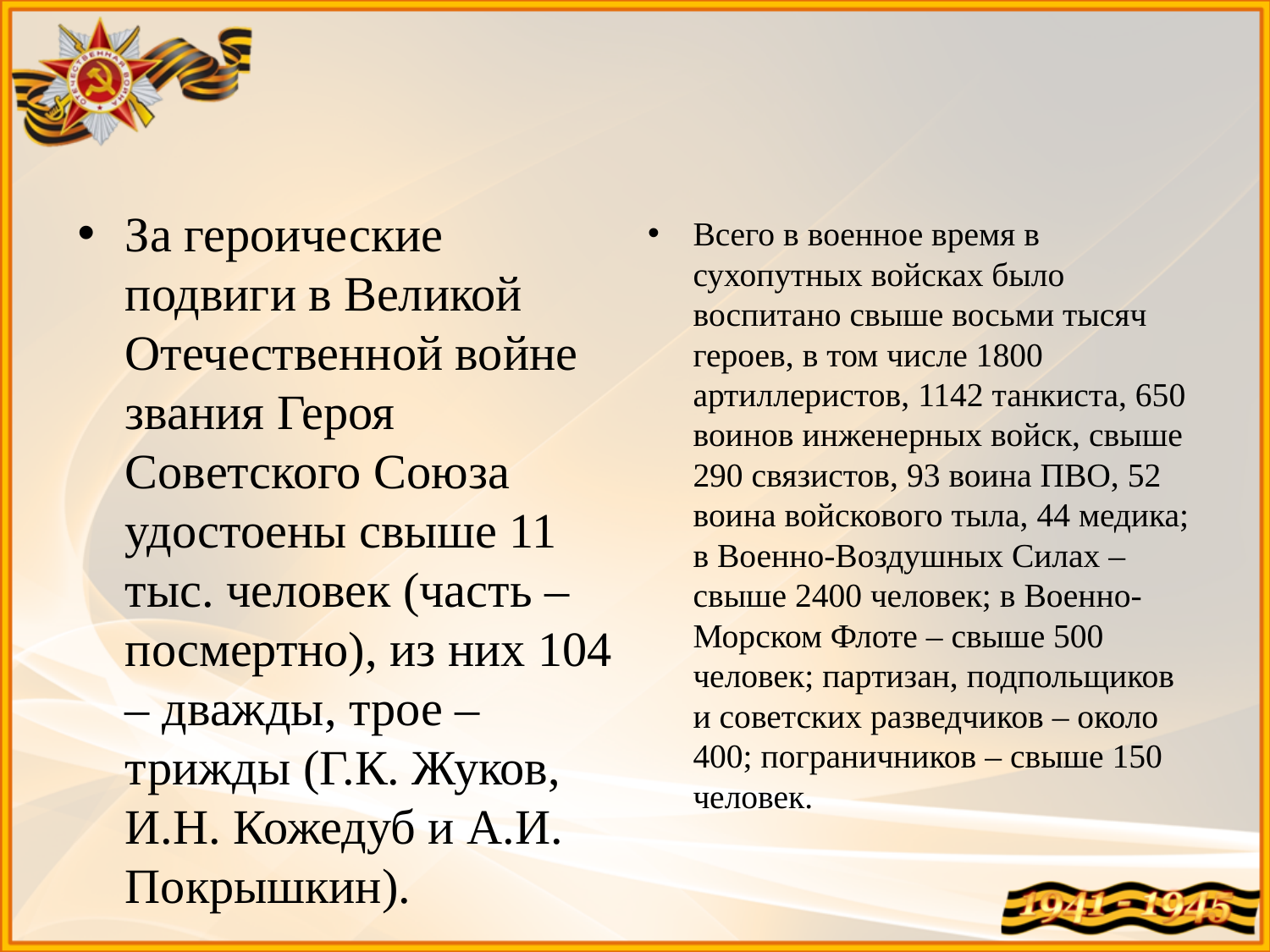

#
За героические подвиги в Великой Отечественной войне звания Героя Советского Союза удостоены свыше 11 тыс. человек (часть – посмертно), из них 104 – дважды, трое – трижды (Г.К. Жуков, И.Н. Кожедуб и А.И. Покрышкин).
Всего в военное время в сухопутных войсках было воспитано свыше восьми тысяч героев, в том числе 1800 артиллеристов, 1142 танкиста, 650 воинов инженерных войск, свыше 290 связистов, 93 воина ПВО, 52 воина войскового тыла, 44 медика; в Военно-Воздушных Силах – свыше 2400 человек; в Военно-Морском Флоте – свыше 500 человек; партизан, подпольщиков и советских разведчиков – около 400; пограничников – свыше 150 человек.